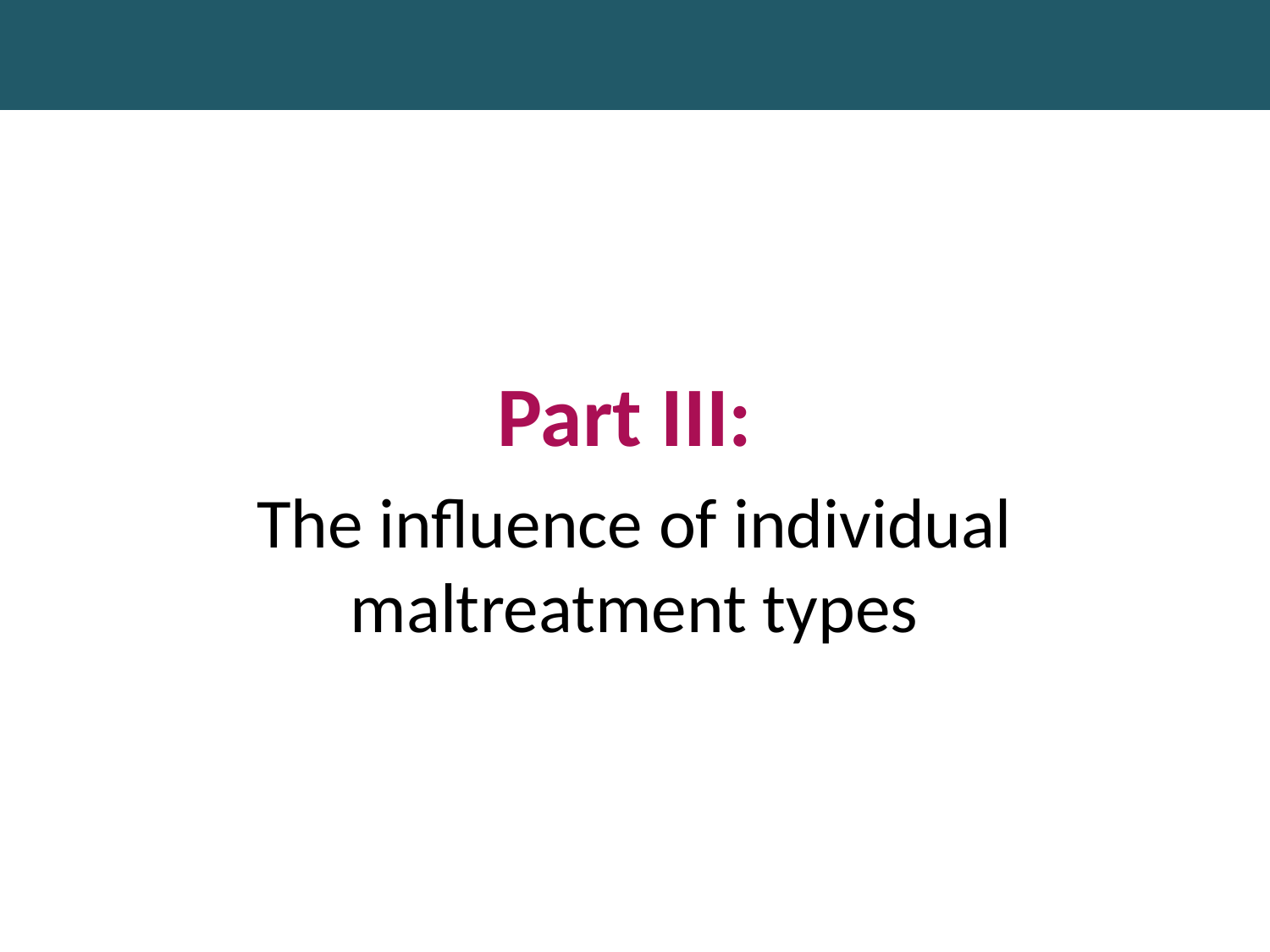

Part III:
The influence of individual maltreatment types